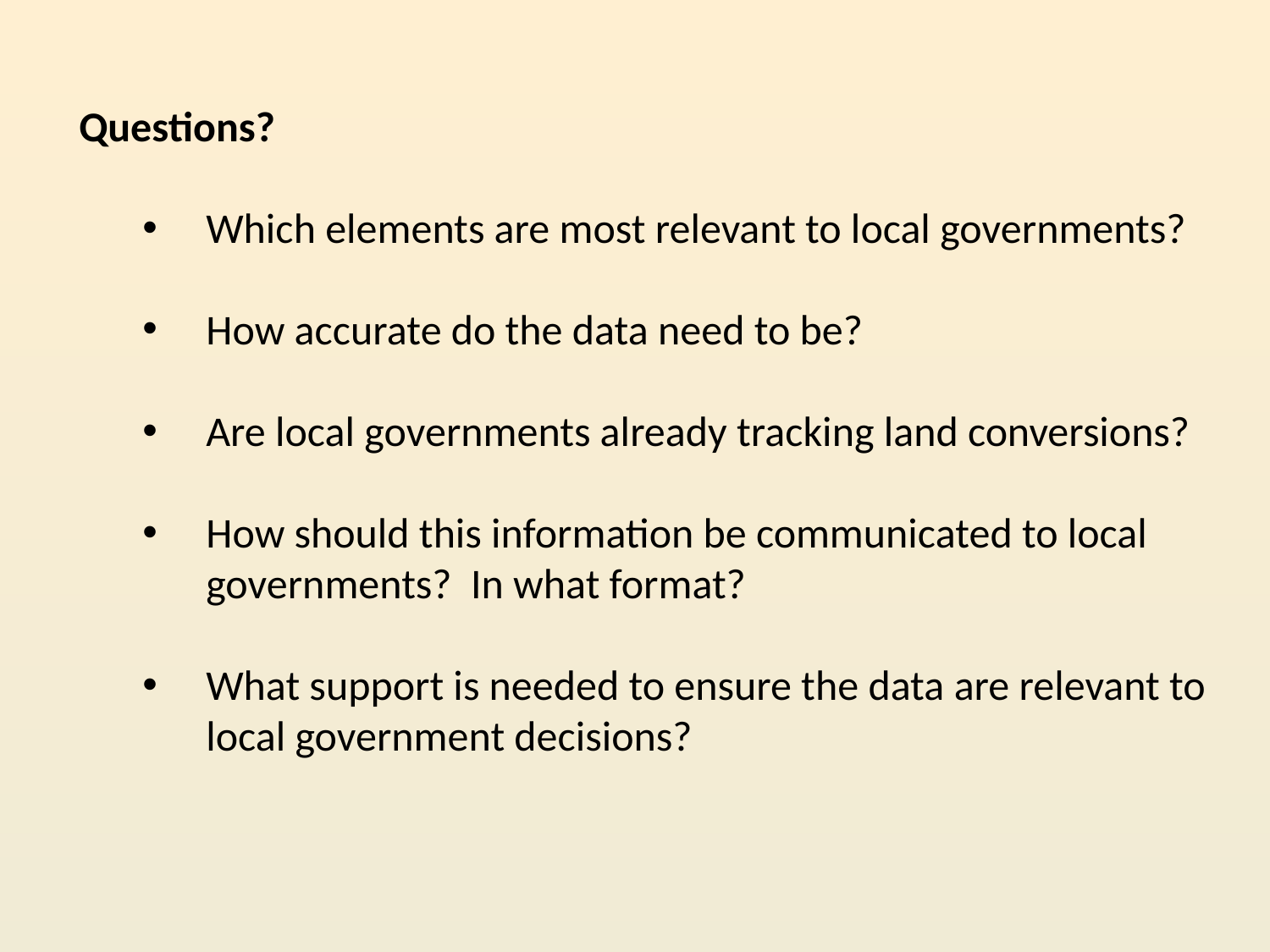

Questions?

Which elements are most relevant to local governments?

How accurate do the data need to be?

Are local governments already tracking land conversions?

How should this information be communicated to local governments?  In what format?

What support is needed to ensure the data are relevant to local government decisions?